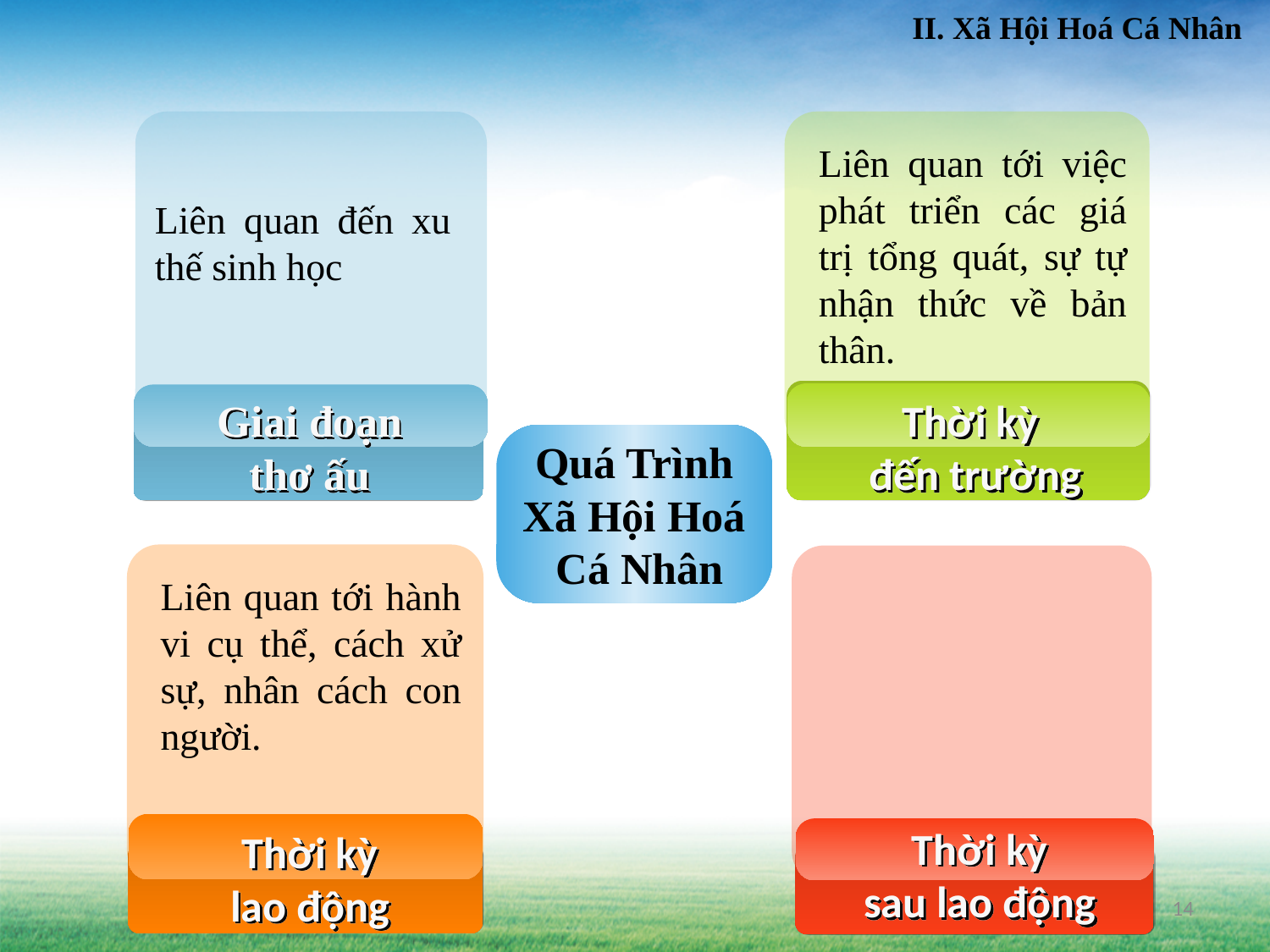

II. Xã Hội Hoá Cá Nhân

Liên quan đến xu thế sinh học

Giai đoạn
thơ ấu

Liên quan tới việc phát triển các giá trị tổng quát, sự tự nhận thức về bản thân.

Thời kỳ
đến trường
Quá Trình
Xã Hội Hoá
 Cá Nhân

Liên quan tới hành vi cụ thể, cách xử sự, nhân cách con người.

Thời kỳ
lao động

Thời kỳ
sau lao động
14